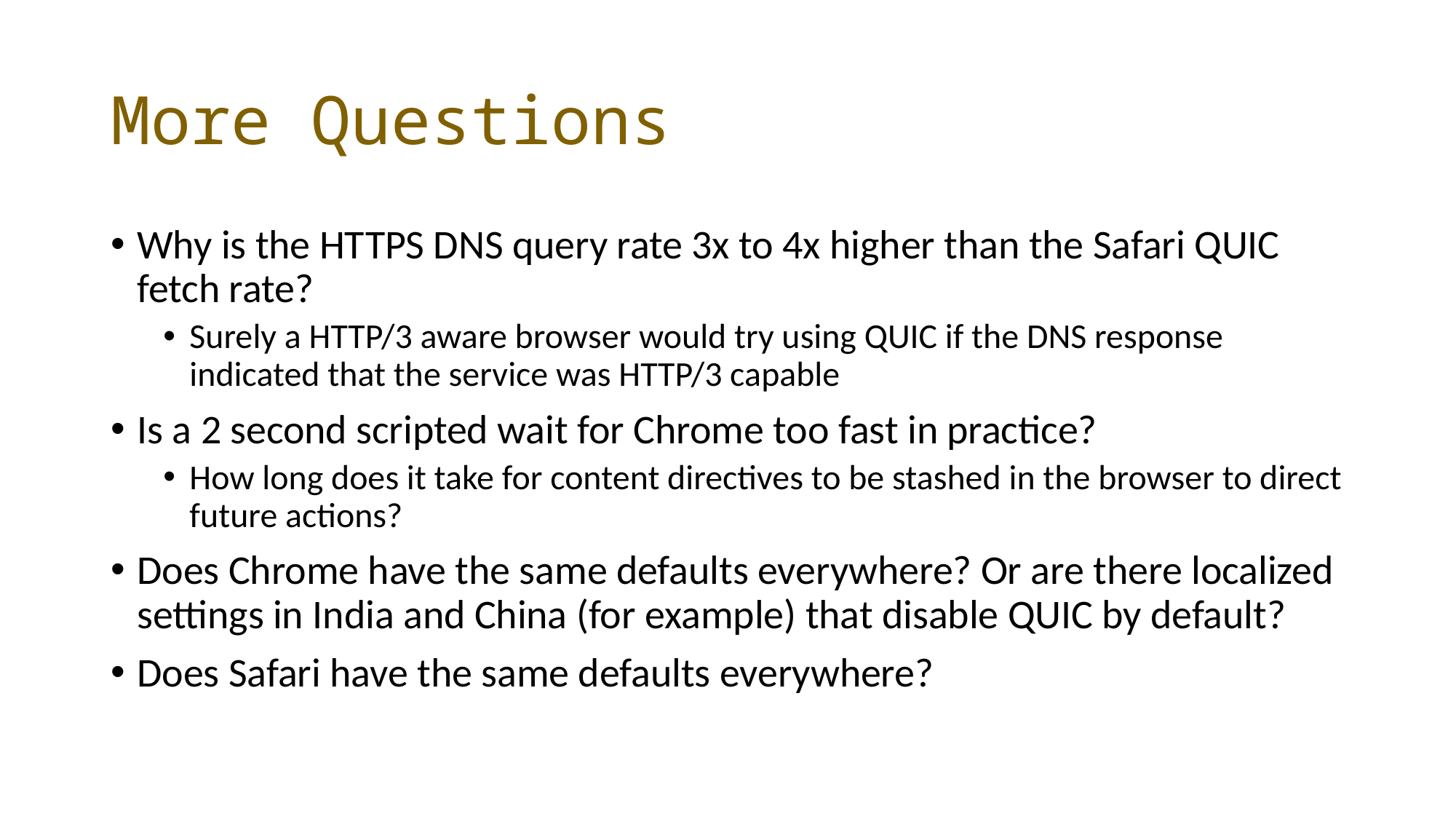

# More Questions
Why is the HTTPS DNS query rate 3x to 4x higher than the Safari QUIC fetch rate?
Surely a HTTP/3 aware browser would try using QUIC if the DNS response indicated that the service was HTTP/3 capable
Is a 2 second scripted wait for Chrome too fast in practice?
How long does it take for content directives to be stashed in the browser to direct future actions?
Does Chrome have the same defaults everywhere? Or are there localized settings in India and China (for example) that disable QUIC by default?
Does Safari have the same defaults everywhere?